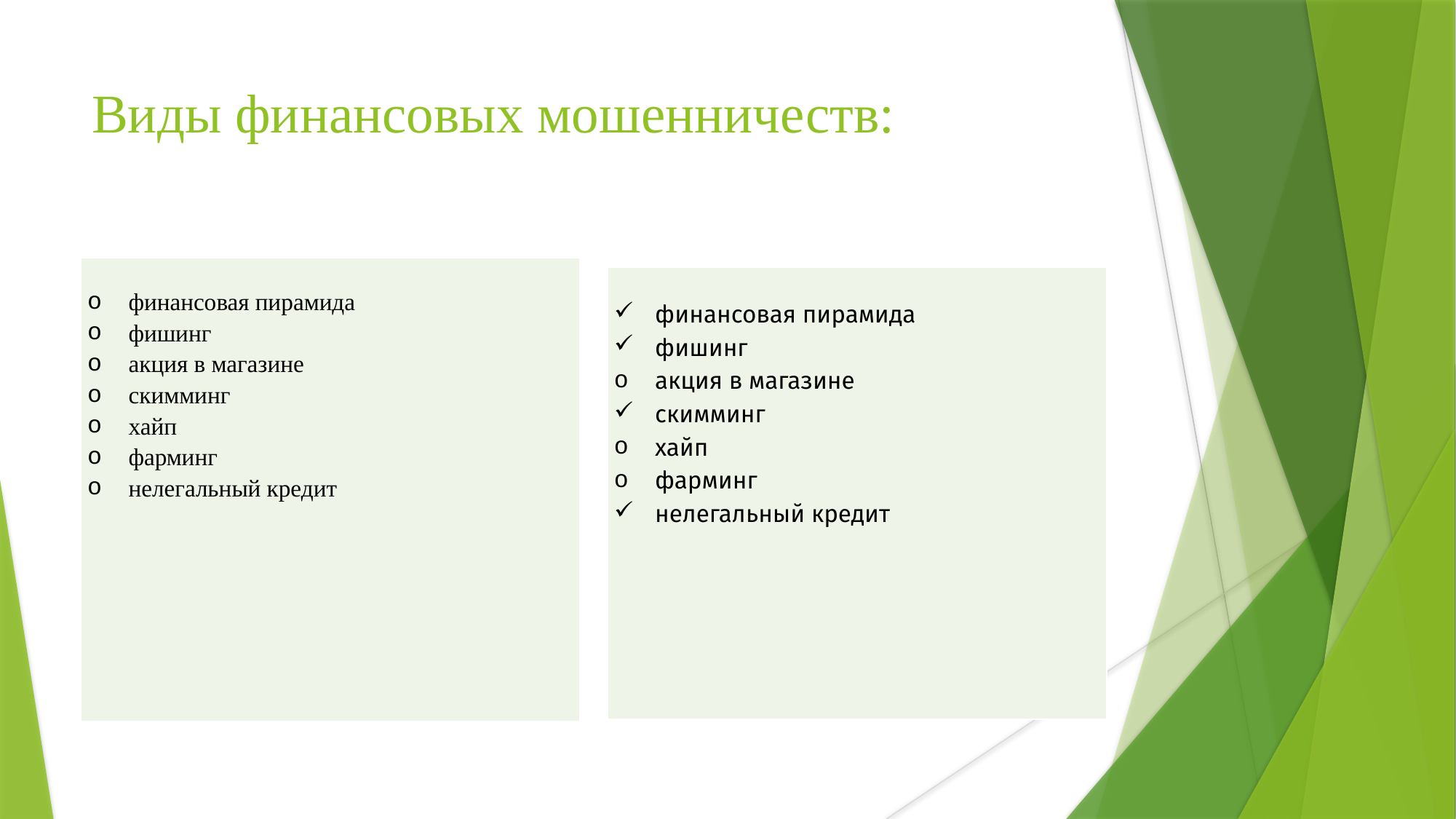

# Виды финансовых мошенничеств:
| финансовая пирамида фишинг акция в магазине скимминг хайп фарминг нелегальный кредит |
| --- |
| финансовая пирамида фишинг акция в магазине скимминг хайп фарминг нелегальный кредит |
| --- |